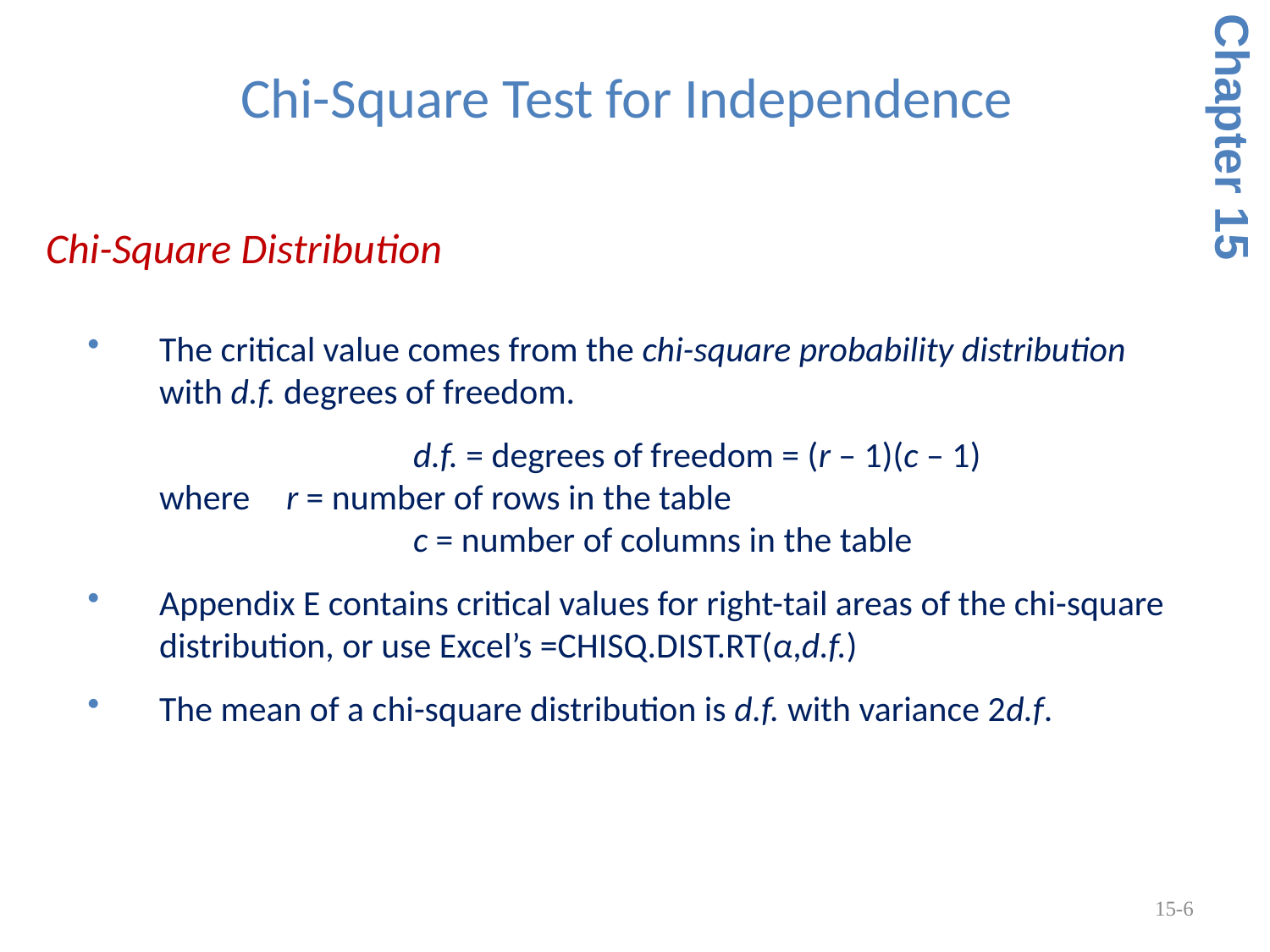

# Chi-Square Test for Independence
Chapter 15
 Chi-Square Distribution
The critical value comes from the chi-square probability distribution with d.f. degrees of freedom.
			d.f. = degrees of freedom = (r – 1)(c – 1)
where 	r = number of rows in the table
		c = number of columns in the table
Appendix E contains critical values for right-tail areas of the chi-square distribution, or use Excel’s =CHISQ.DIST.RT(α,d.f.)
The mean of a chi-square distribution is d.f. with variance 2d.f.
15-6